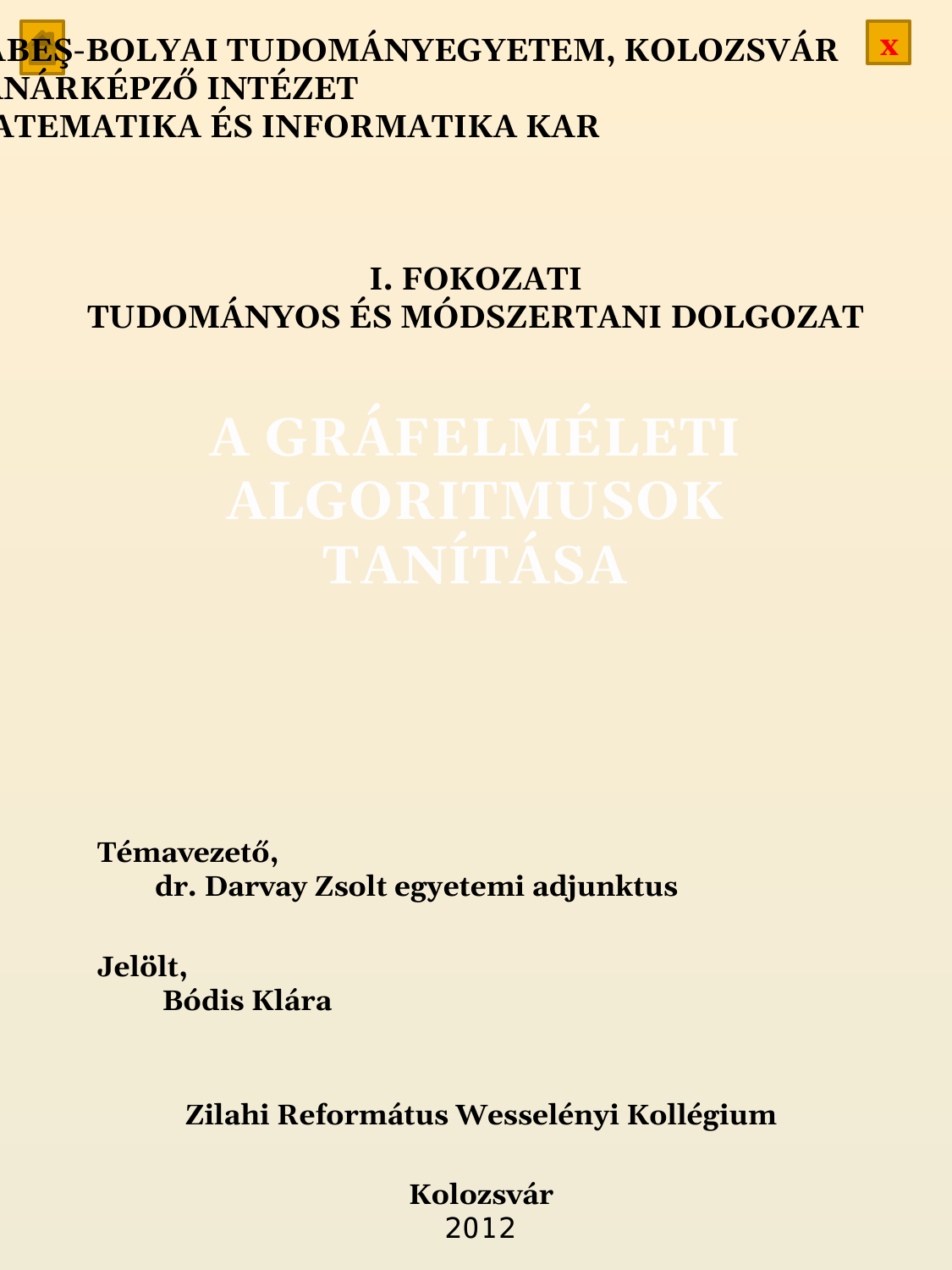

BABEŞ-BOLYAI TUDOMÁNYEGYETEM, KOLOZSVÁR
TANÁRKÉPZŐ INTÉZET
MATEMATIKA ÉS INFORMATIKA KAR

I. FOKOZATI
TUDOMÁNYOS ÉS MÓDSZERTANI DOLGOZAT
# A GRÁFELMÉLETI ALGORITMUSOK TANÍTÁSA
Témavezető,
        dr. Darvay Zsolt egyetemi adjunktus

Jelölt,
         Bódis Klára

Zilahi Református Wesselényi Kollégium

Kolozsvár
2012